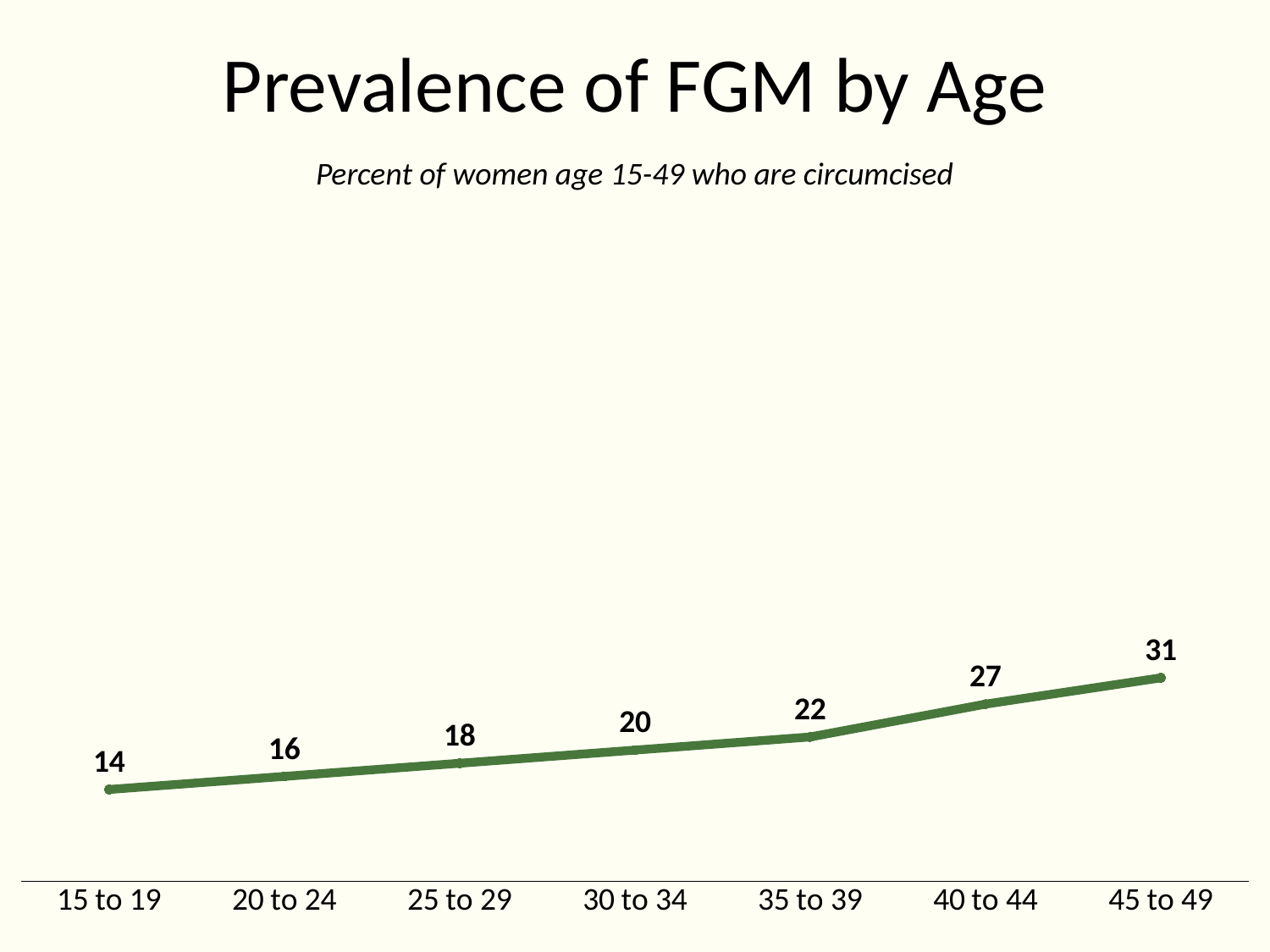

# Prevalence of FGM by Age
Percent of women age 15-49 who are circumcised

### Chart

| Category | Series 1 |
|---|---|
| 15 to 19 | 14.0 |
| 20 to 24 | 16.0 |
| 25 to 29 | 18.0 |
| 30 to 34 | 20.0 |
| 35 to 39 | 22.0 |
| 40 to 44 | 27.0 |
| 45 to 49 | 31.0 |